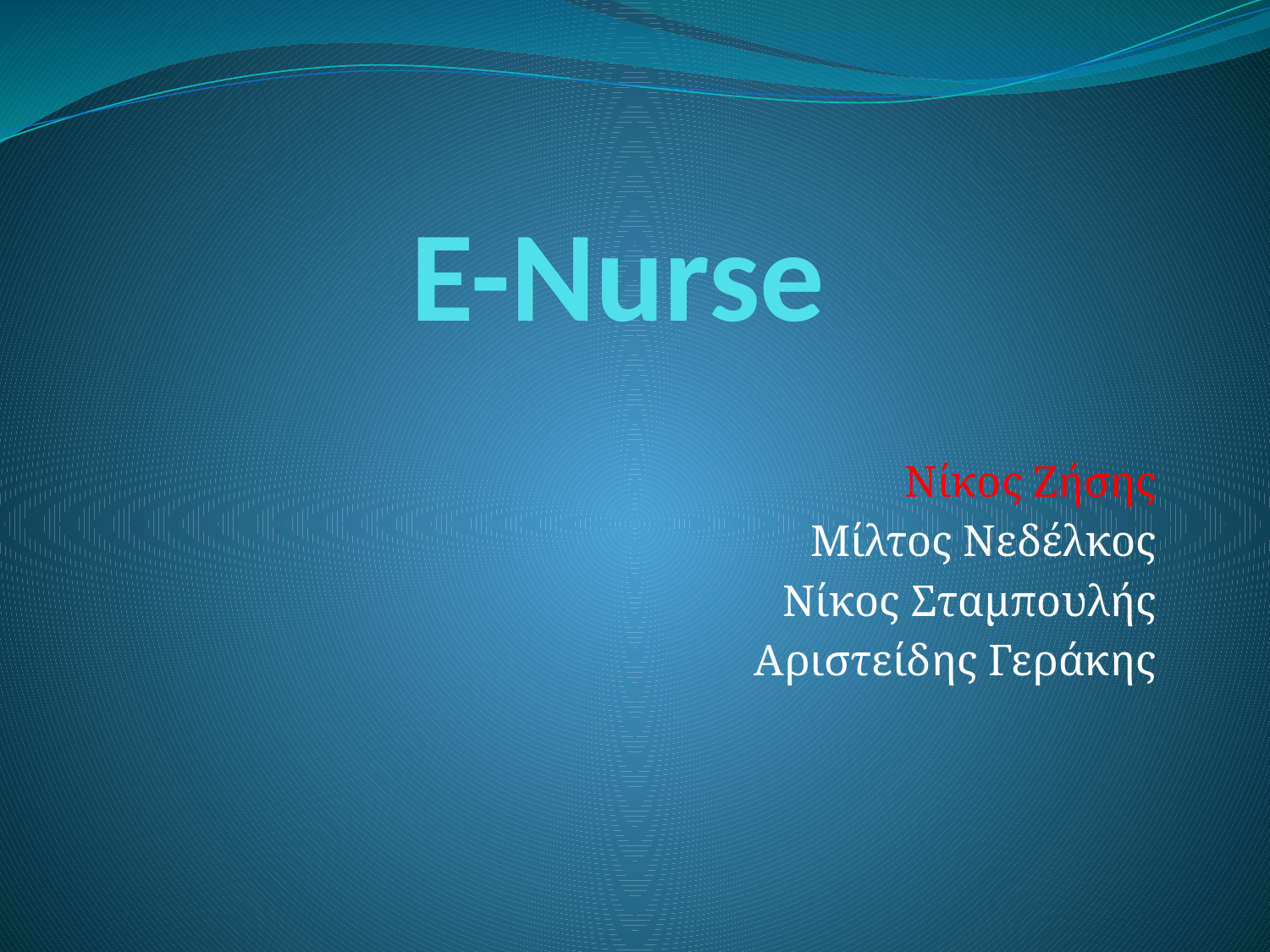

# E-Nurse
Νίκος Ζήσης
Μίλτος Νεδέλκος
Νίκος Σταμπουλής
Αριστείδης Γεράκης